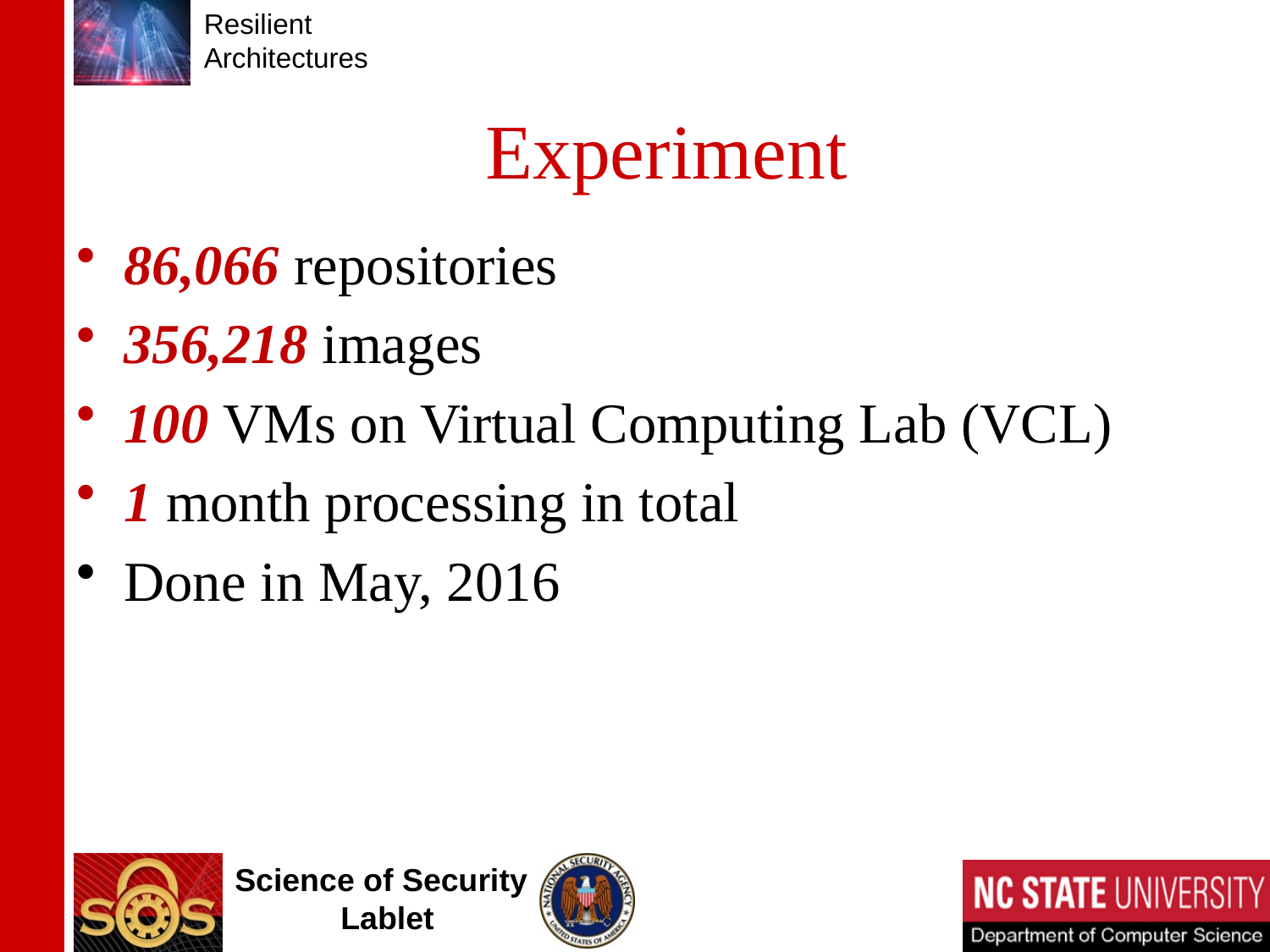

# Experiment
86,066 repositories
356,218 images
100 VMs on Virtual Computing Lab (VCL)
1 month processing in total
Done in May, 2016